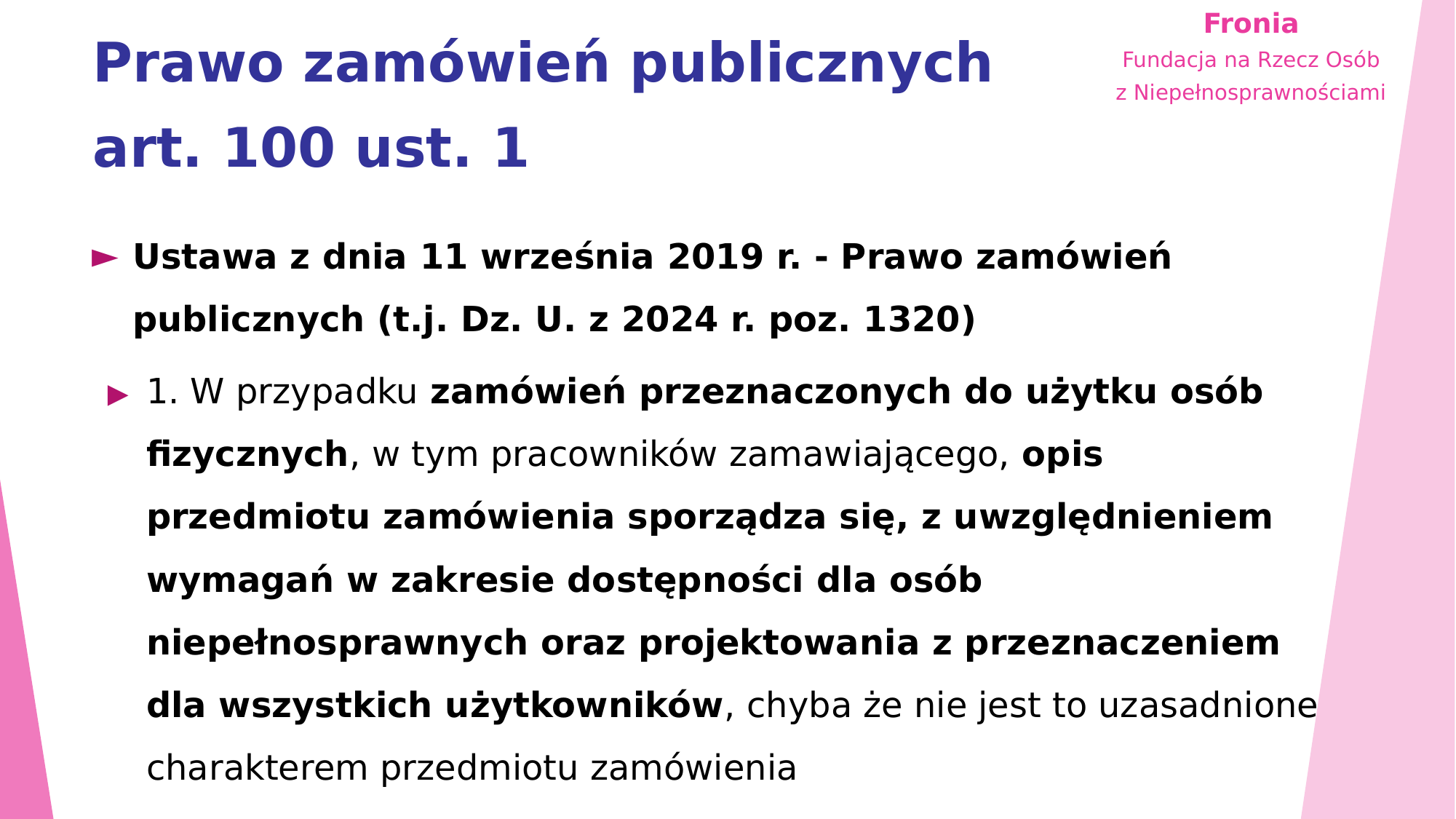

# Prawo zamówień publicznych
art. 100 ust. 1
Ustawa z dnia 11 września 2019 r. - Prawo zamówień publicznych (t.j. Dz. U. z 2024 r. poz. 1320)
1. W przypadku zamówień przeznaczonych do użytku osób fizycznych, w tym pracowników zamawiającego, opis przedmiotu zamówienia sporządza się, z uwzględnieniem wymagań w zakresie dostępności dla osób niepełnosprawnych oraz projektowania z przeznaczeniem dla wszystkich użytkowników, chyba że nie jest to uzasadnione charakterem przedmiotu zamówienia